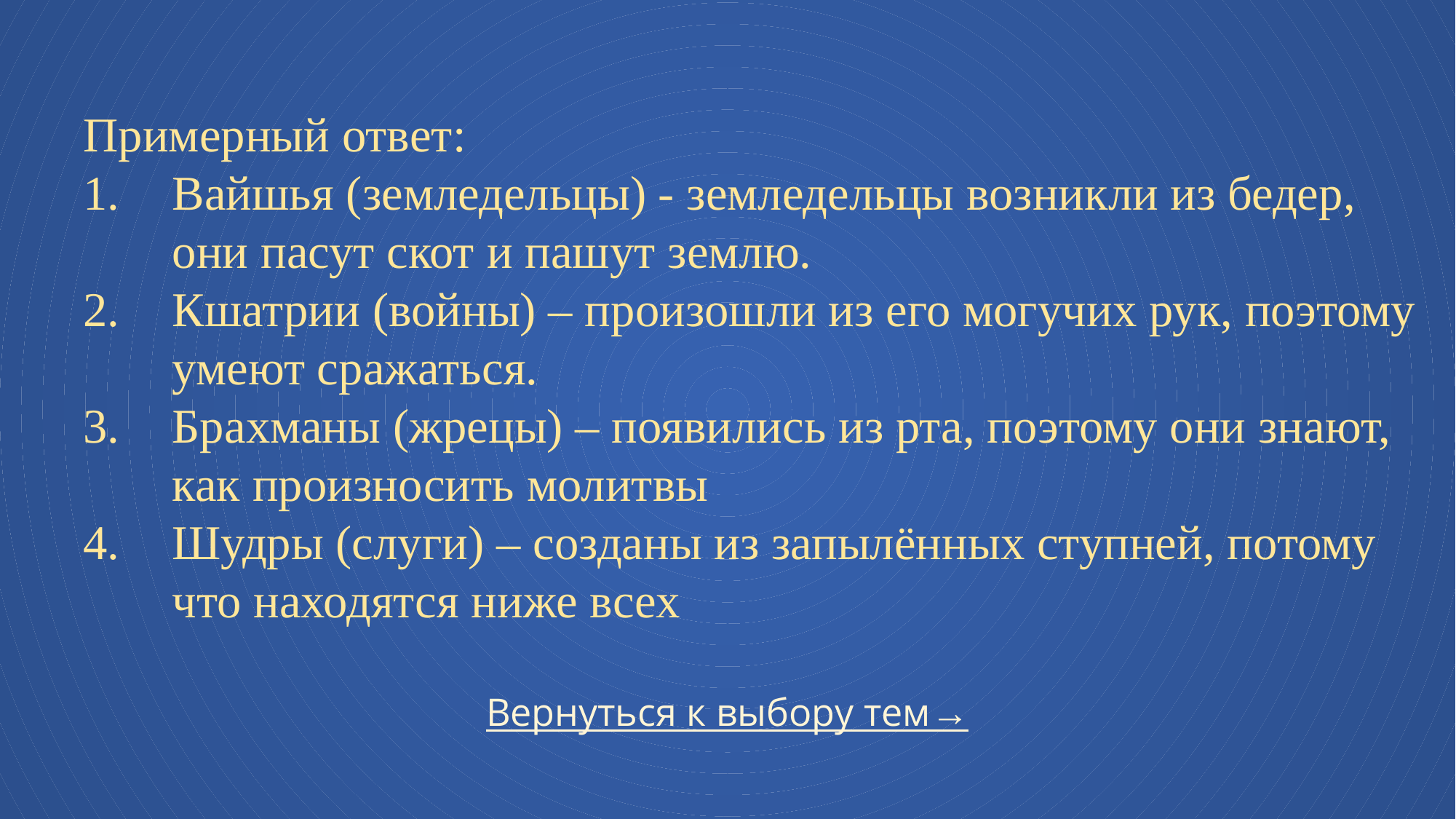

Примерный ответ:
Вайшья (земледельцы) - земледельцы возникли из бедер, они пасут скот и пашут землю.
Кшатрии (войны) – произошли из его могучих рук, поэтому умеют сражаться.
Брахманы (жрецы) – появились из рта, поэтому они знают, как произносить молитвы
Шудры (слуги) – созданы из запылённых ступней, потому что находятся ниже всех
Вернуться к выбору тем→